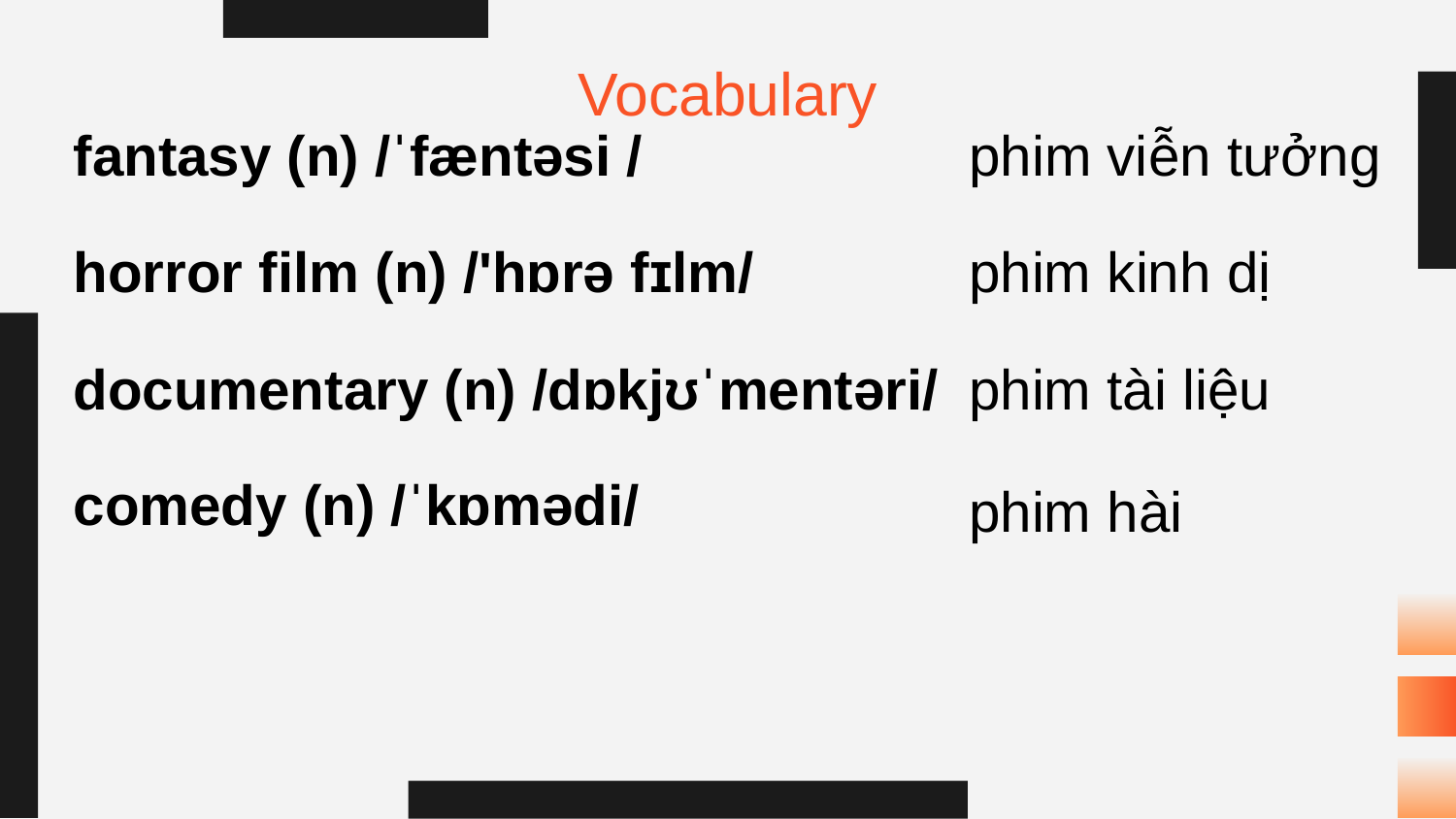

# Vocabulary
fantasy (n) /ˈfæntəsi /
phim viễn tưởng
horror film (n) /'hɒrə fɪlm/
phim kinh dị
documentary (n) /dɒkjʊˈmentəri/
phim tài liệu
comedy (n) /ˈkɒmədi/
phim hài